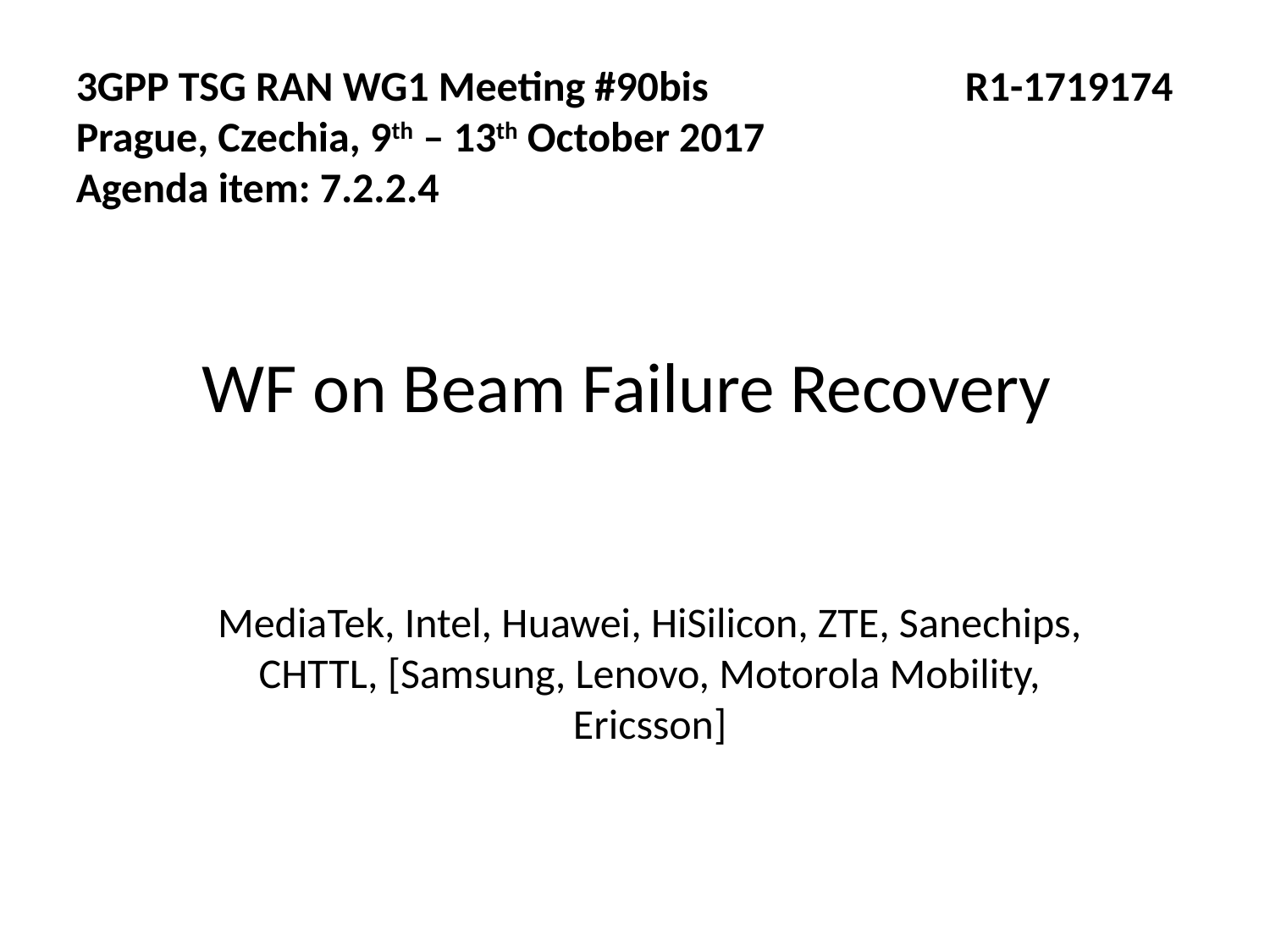

3GPP TSG RAN WG1 Meeting #90bis         		R1-1719174
Prague, Czechia, 9th – 13th October 2017
Agenda item: 7.2.2.4
WF on Beam Failure Recovery
MediaTek, Intel, Huawei, HiSilicon, ZTE, Sanechips, CHTTL, [Samsung, Lenovo, Motorola Mobility, Ericsson]